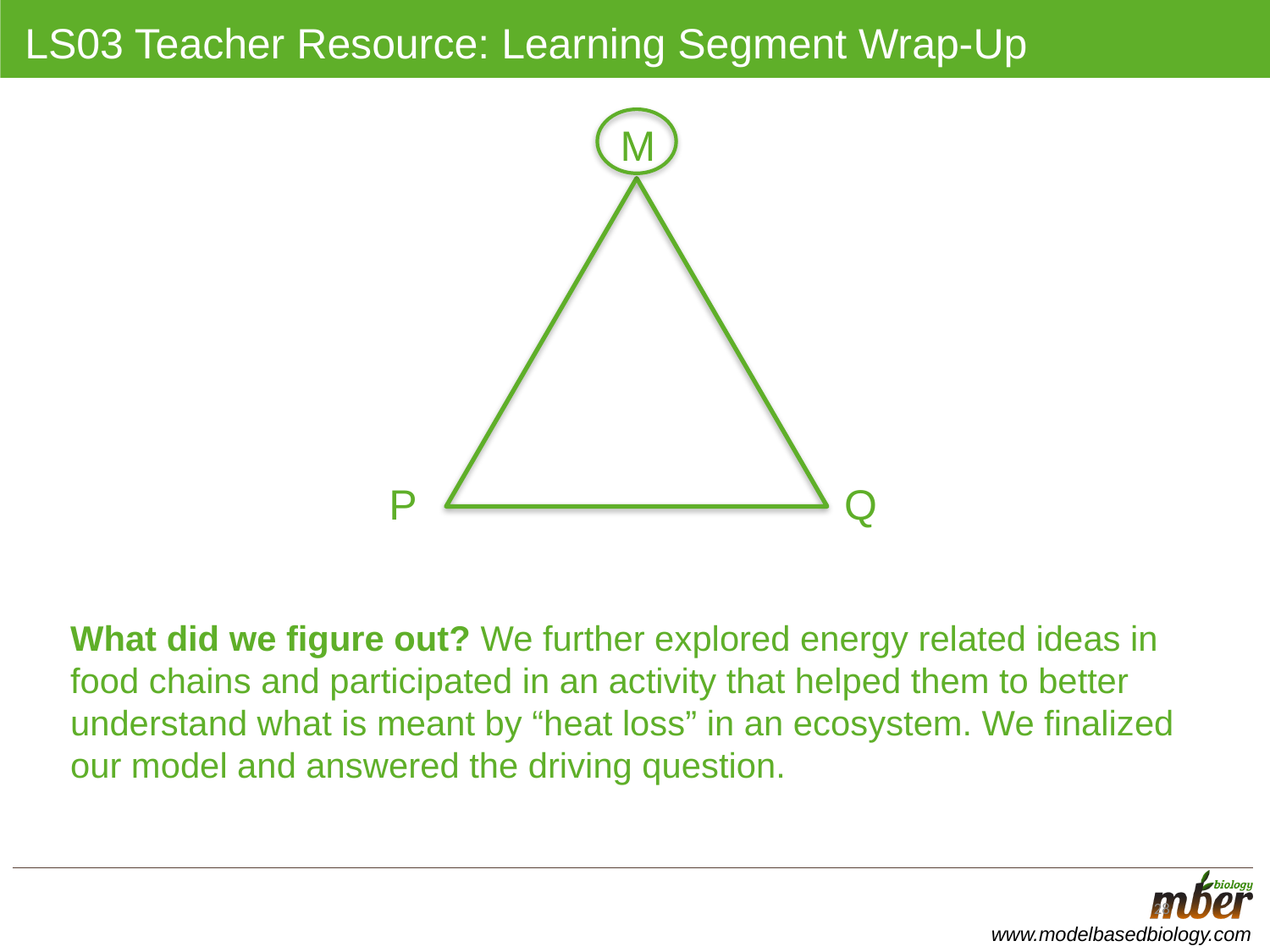

# LS03 Teacher Resource: Learning Segment Wrap-Up

M

P
Q
What did we figure out? We further explored energy related ideas in food chains and participated in an activity that helped them to better understand what is meant by “heat loss” in an ecosystem. We finalized our model and answered the driving question.
28